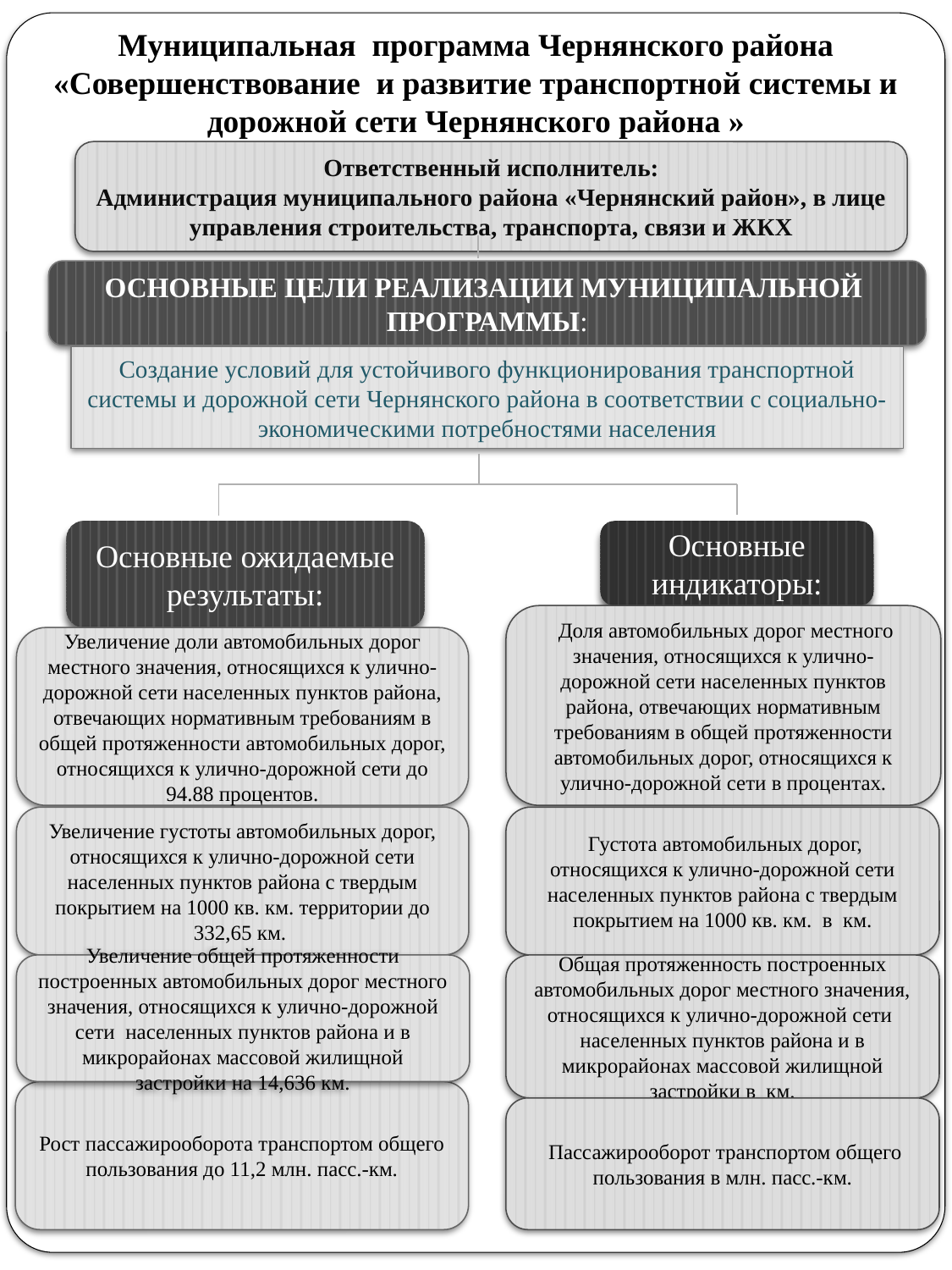

Муниципальная  программа Чернянского района «Совершенствование  и развитие транспортной системы и дорожной сети Чернянского района »
Ответственный исполнитель:
Администрация муниципального района «Чернянский район», в лице управления строительства, транспорта, связи и ЖКХ
ОСНОВНЫЕ ЦЕЛИ РЕАЛИЗАЦИИ МУНИЦИПАЛЬНОЙ  ПРОГРАММЫ:
Создание условий для устойчивого функционирования транспортной системы и дорожной сети Чернянского района в соответствии с социально-экономическими потребностями населения
Основные ожидаемые результаты:
Основные индикаторы:
 Доля автомобильных дорог местного значения, относящихся к улично-дорожной сети населенных пунктов района, отвечающих нормативным требованиям в общей протяженности автомобильных дорог, относящихся к улично-дорожной сети в процентах.
Увеличение доли автомобильных дорог местного значения, относящихся к улично-дорожной сети населенных пунктов района, отвечающих нормативным требованиям в общей протяженности автомобильных дорог, относящихся к улично-дорожной сети до 94.88 процентов.
Увеличение густоты автомобильных дорог, относящихся к улично-дорожной сети населенных пунктов района с твердым покрытием на 1000 кв. км. территории до 332,65 км.
 Густота автомобильных дорог, относящихся к улично-дорожной сети населенных пунктов района с твердым покрытием на 1000 кв. км.  в  км.
Увеличение общей протяженности построенных автомобильных дорог местного значения, относящихся к улично-дорожной сети  населенных пунктов района и в микрорайонах массовой жилищной застройки на 14,636 км.
Общая протяженность построенных автомобильных дорог местного значения, относящихся к улично-дорожной сети  населенных пунктов района и в микрорайонах массовой жилищной застройки в  км.
Рост пассажирооборота транспортом общего пользования до 11,2 млн. пасс.-км.
 Пассажирооборот транспортом общего пользования в млн. пасс.-км.